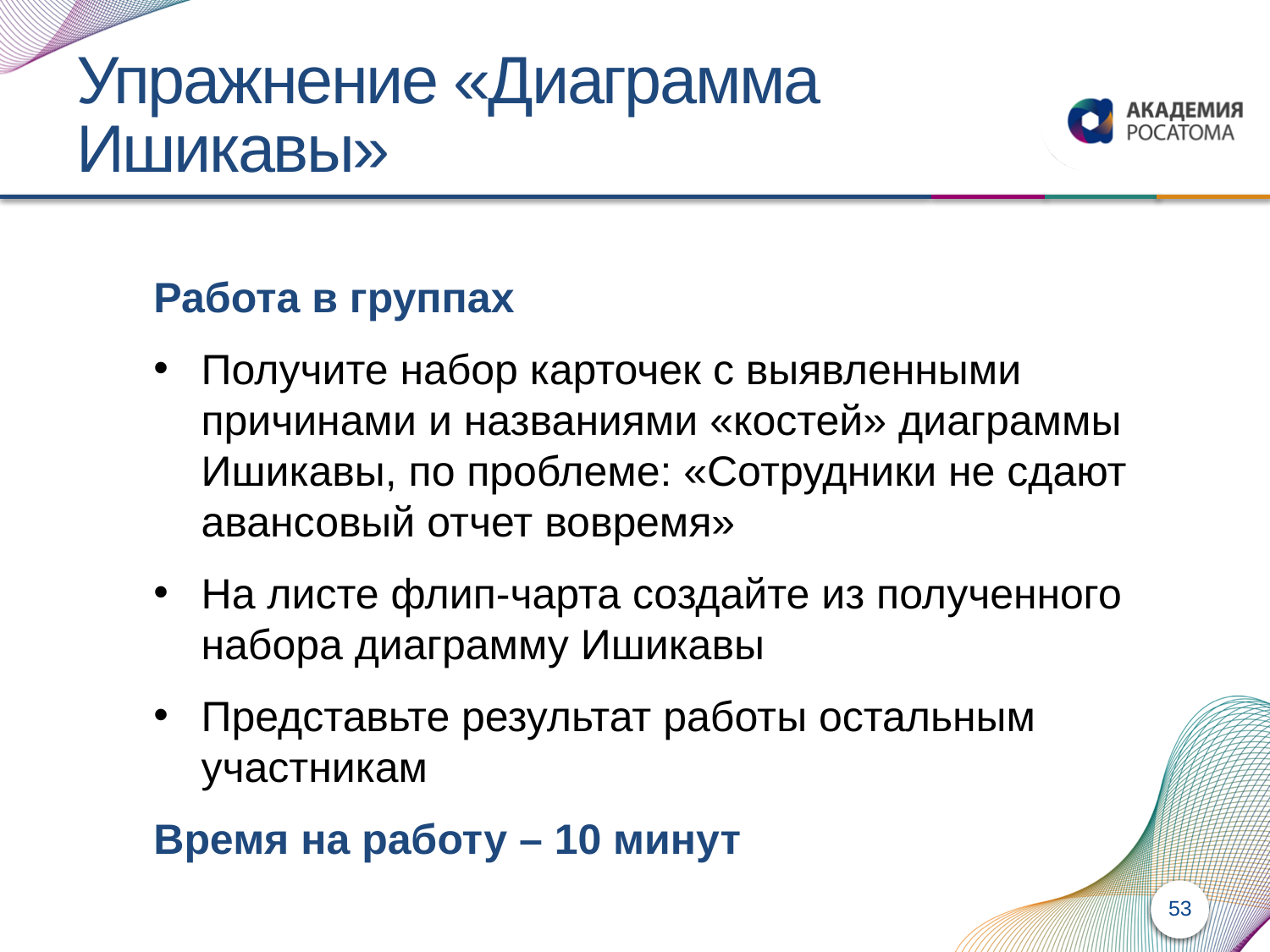

# Упражнение «Диаграмма Ишикавы»
Работа в группах
Получите набор карточек с выявленными причинами и названиями «костей» диаграммы Ишикавы, по проблеме: «Сотрудники не сдают авансовый отчет вовремя»
На листе флип-чарта создайте из полученного набора диаграмму Ишикавы
Представьте результат работы остальным участникам
Время на работу – 10 минут
53